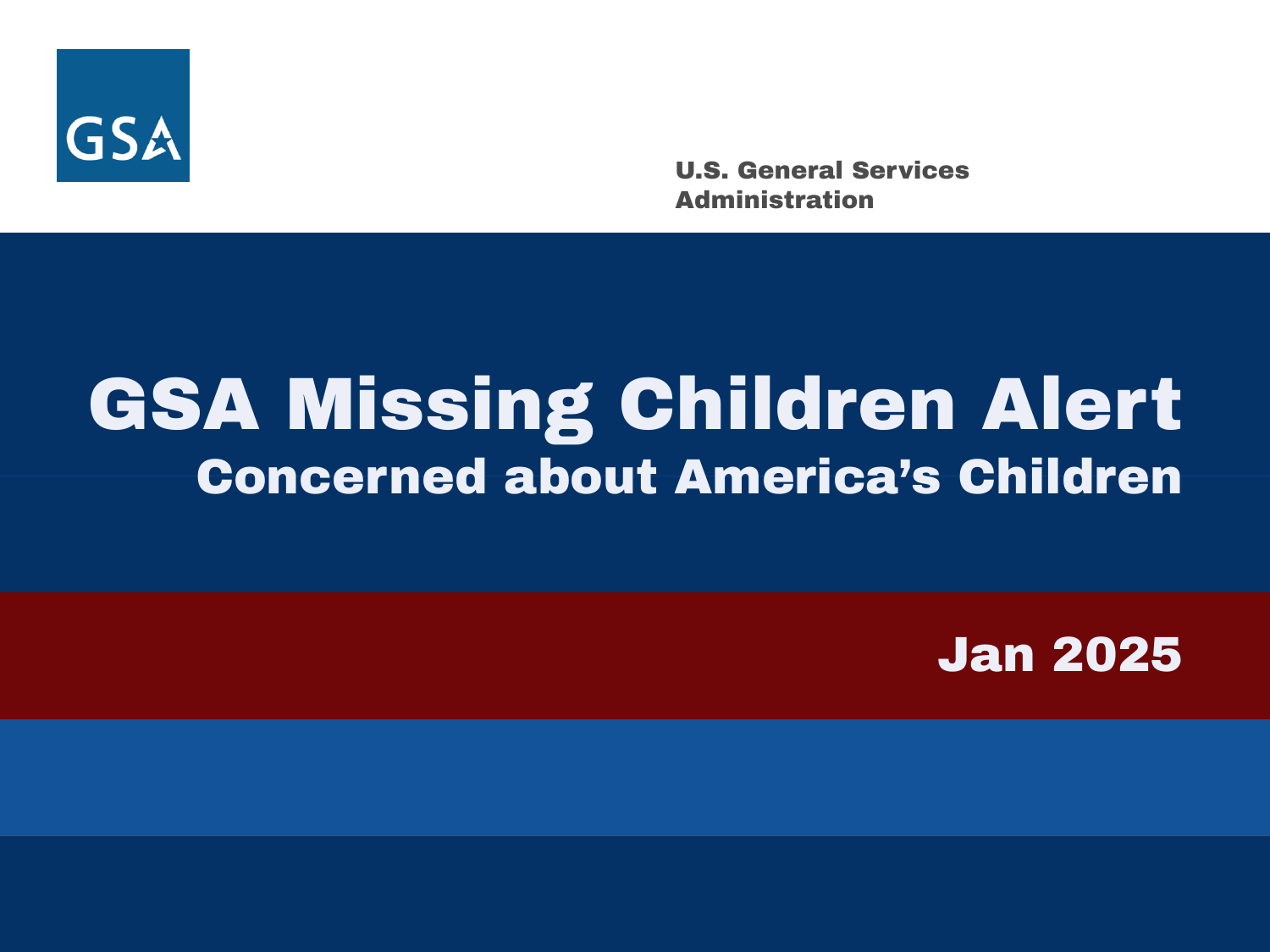

# GSA Missing Children Alert Concerned about America’s Children Jan 2025